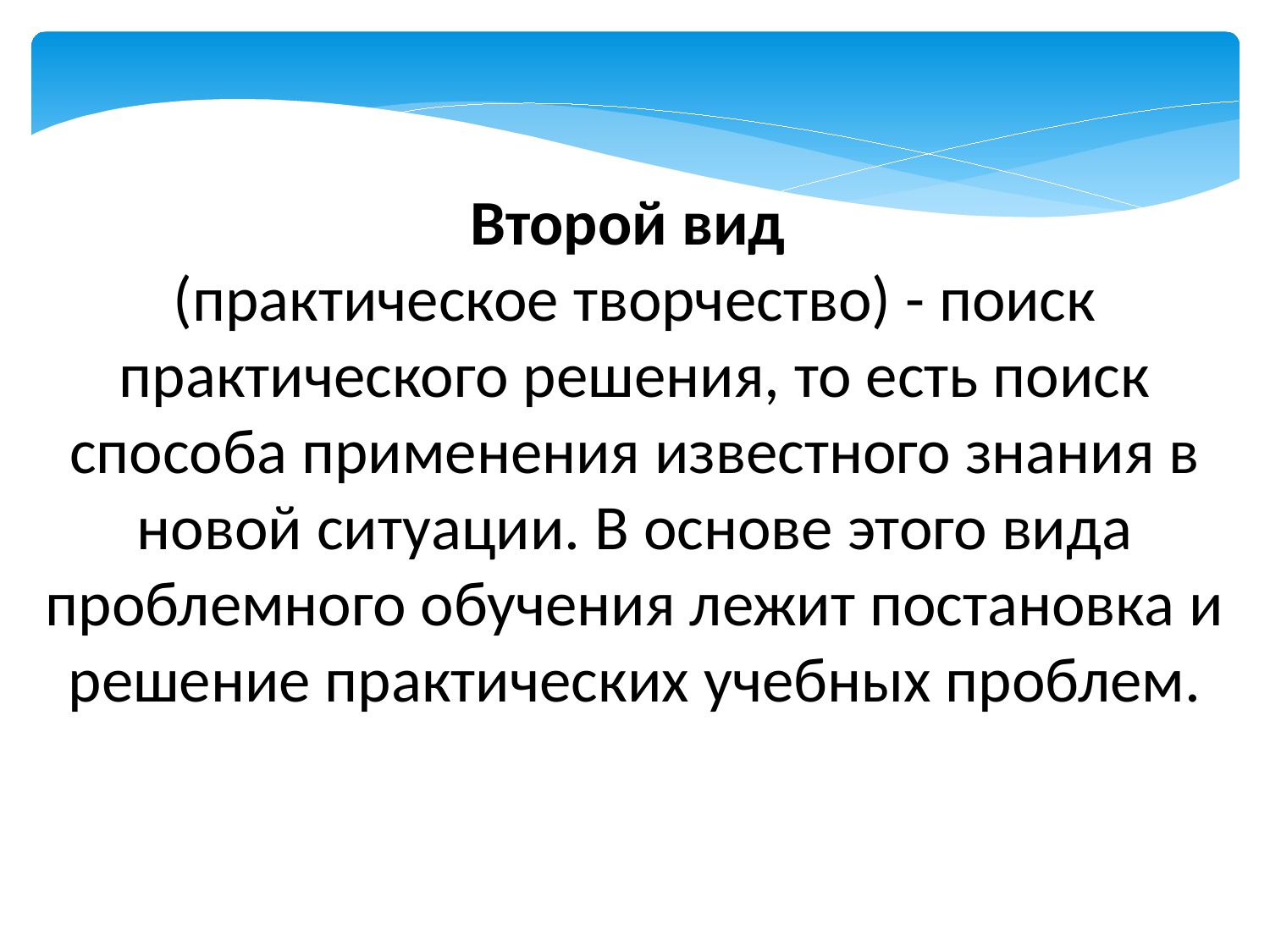

Второй вид
(практическое творчество) - поиск практического решения, то есть поиск способа применения известного знания в новой ситуации. В основе этого вида проблемного обучения лежит постановка и решение практических учебных проблем.